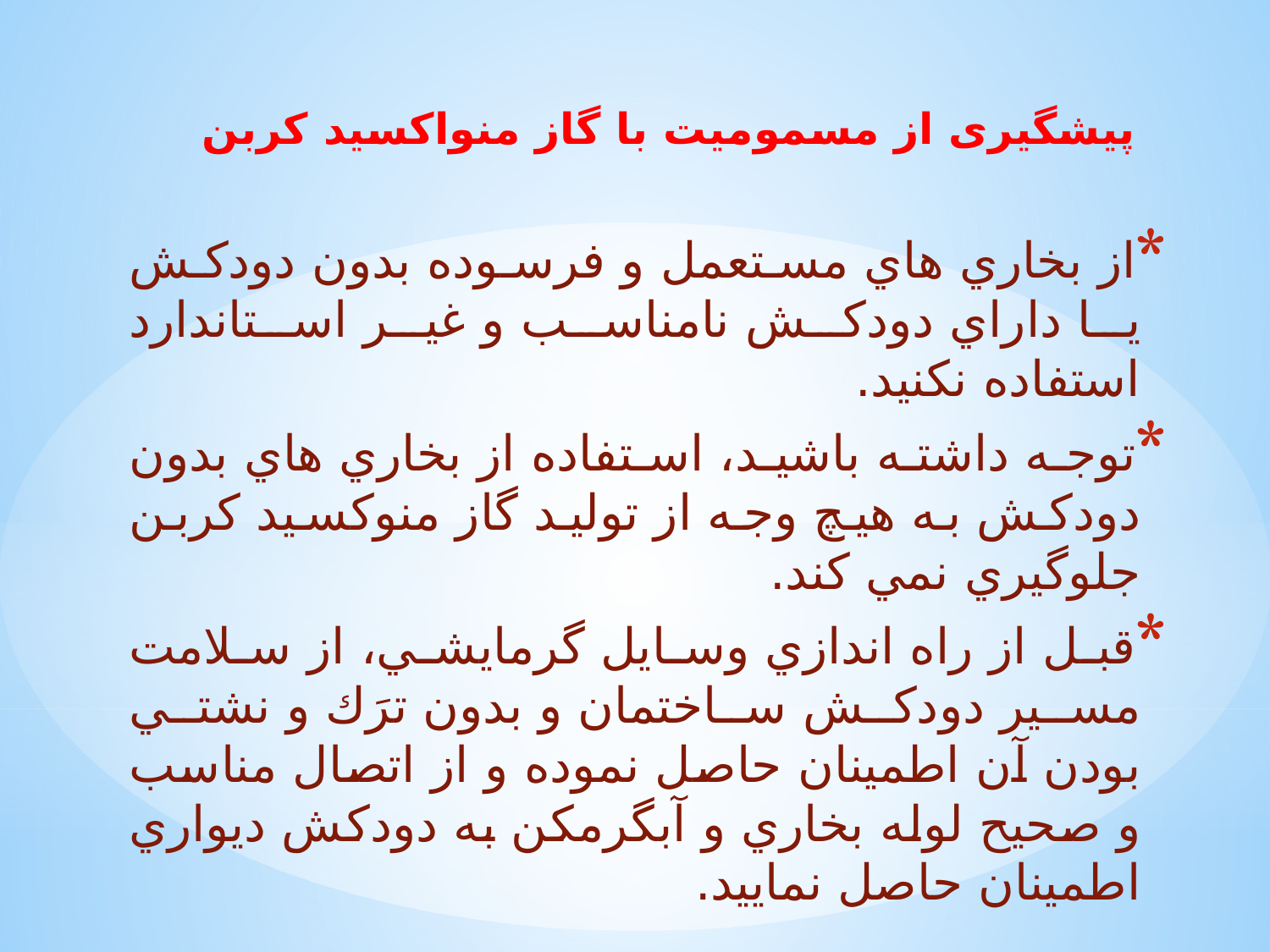

# پیشگیری از مسمومیت با گاز منواکسید کربن
از بخاري هاي مستعمل و فرسوده بدون دودكش يا داراي دودكش نامناسب و غير استاندارد استفاده نكنيد.
توجه داشته باشيد،‌ استفاده از بخاري هاي بدون دودكش به هيچ وجه از توليد گاز منوكسيد كربن جلوگيري نمي كند.
قبل از راه اندازي وسايل گرمايشي، از سلامت مسير دودكش ساختمان و بدون ترَك و نشتي بودن آن اطمينان حاصل نموده و از اتصال مناسب و صحيح لوله بخاري و آبگرمكن به دودكش ديواري اطمينان حاصل نماييد.